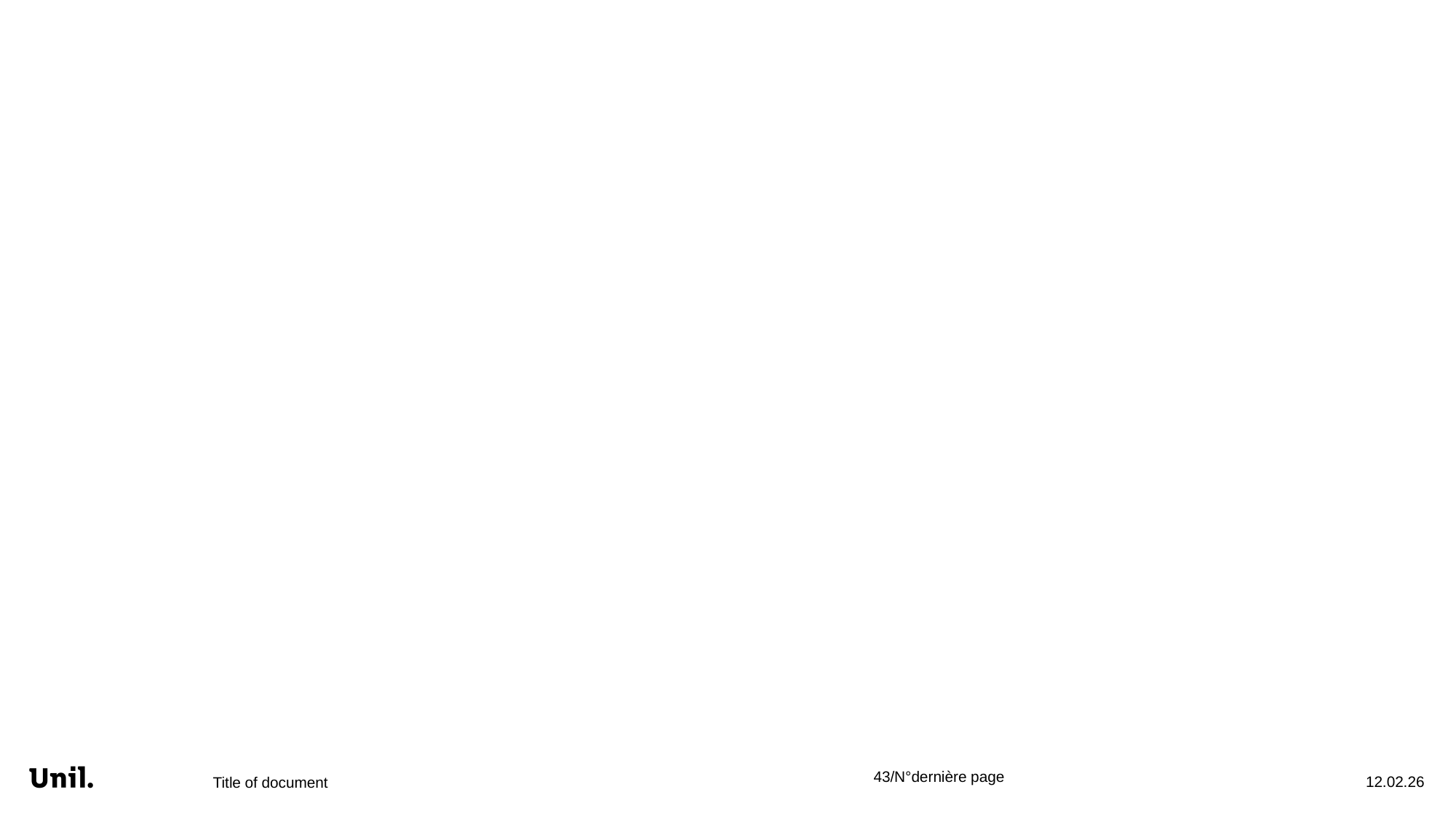

#

Title of document
12.02.26
43/N°dernière page